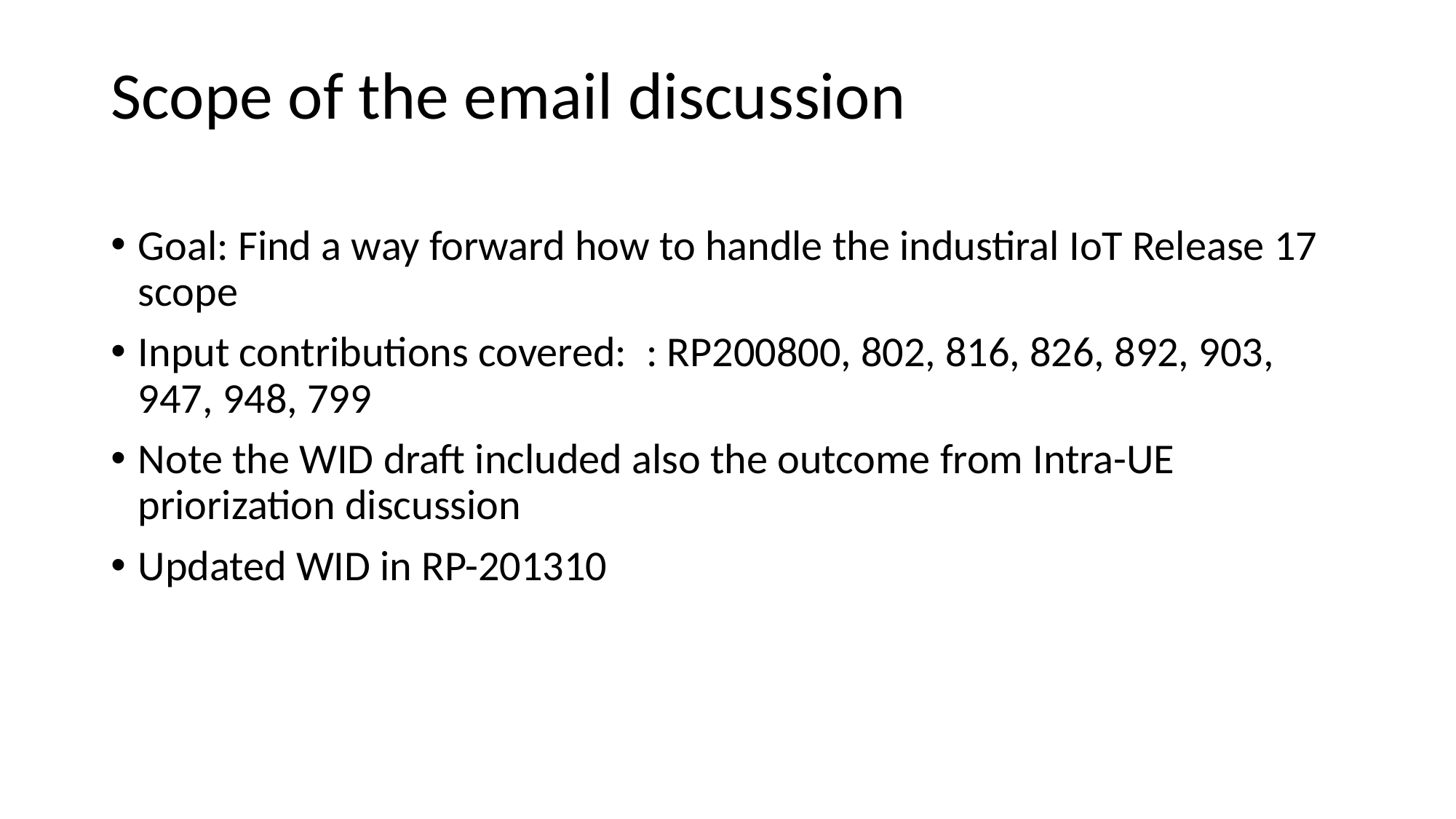

# Scope of the email discussion
Goal: Find a way forward how to handle the industiral IoT Release 17 scope
Input contributions covered:  : RP200800, 802, 816, 826, 892, 903, 947, 948, 799
Note the WID draft included also the outcome from Intra-UE priorization discussion
Updated WID in RP-201310